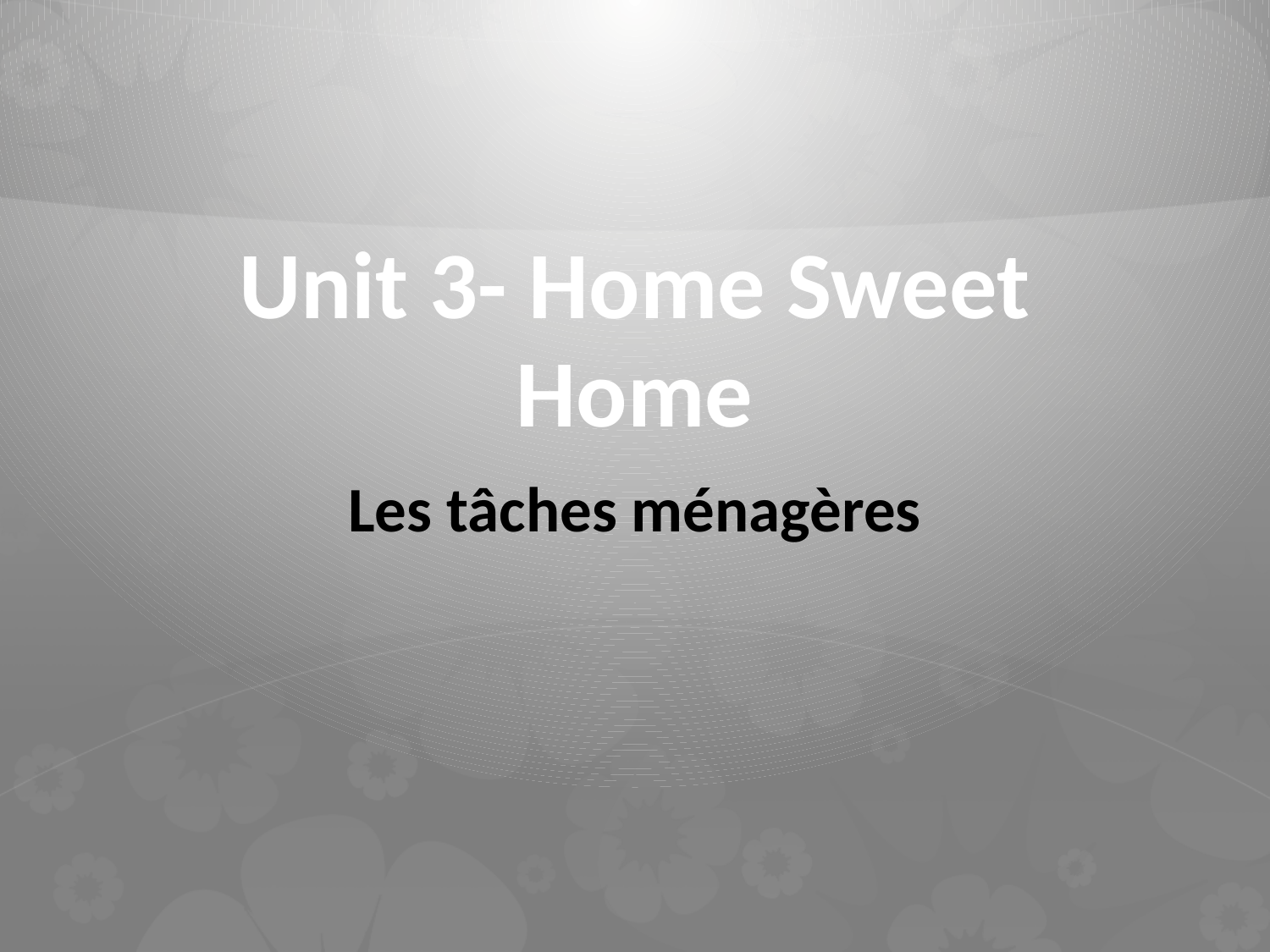

# Unit 3- Home Sweet Home
Les tâches ménagères